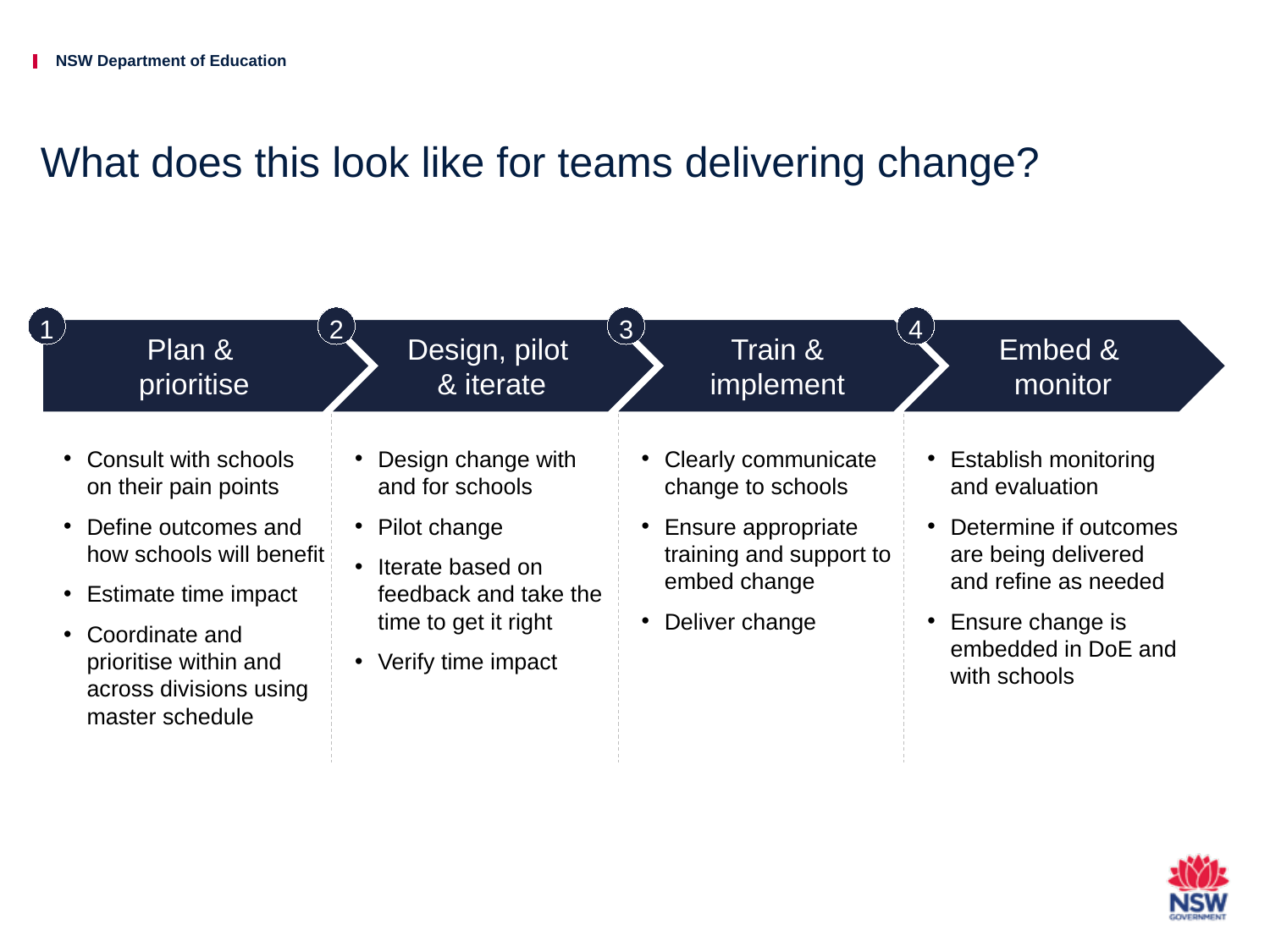

What does this look like for teams delivering change?
1
2
3
4
Plan &
prioritise
Design, pilot
& iterate
Train & implement
Embed &
monitor
Consult with schools on their pain points
Define outcomes and how schools will benefit
Estimate time impact
Coordinate and prioritise within and across divisions using master schedule
Design change with and for schools
Pilot change
Iterate based on feedback and take the time to get it right
Verify time impact
Clearly communicate change to schools
Ensure appropriate training and support to embed change
Deliver change
Establish monitoring and evaluation
Determine if outcomes are being delivered and refine as needed
Ensure change is embedded in DoE and with schools